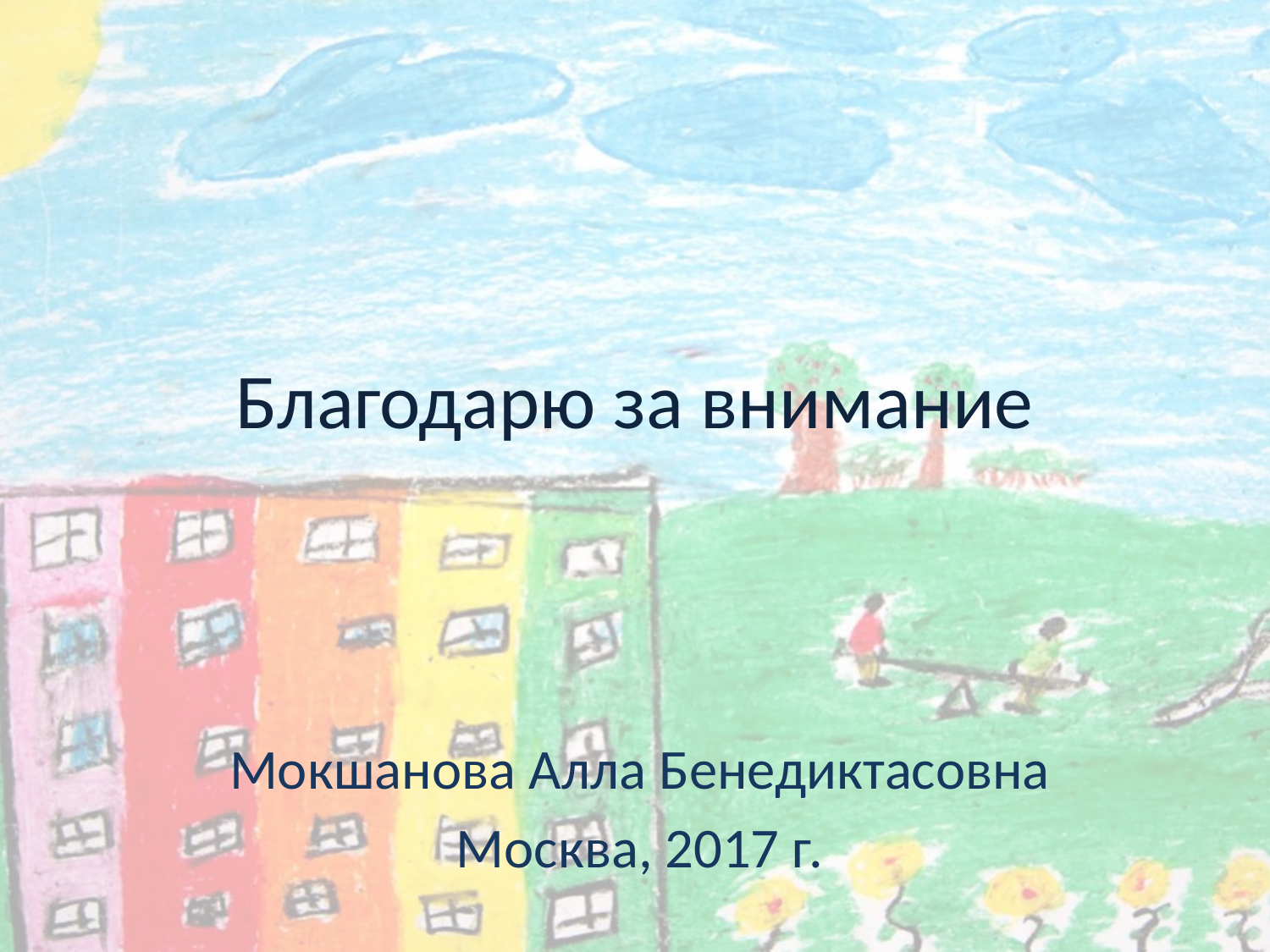

# Благодарю за внимание
Мокшанова Алла Бенедиктасовна
Москва, 2017 г.